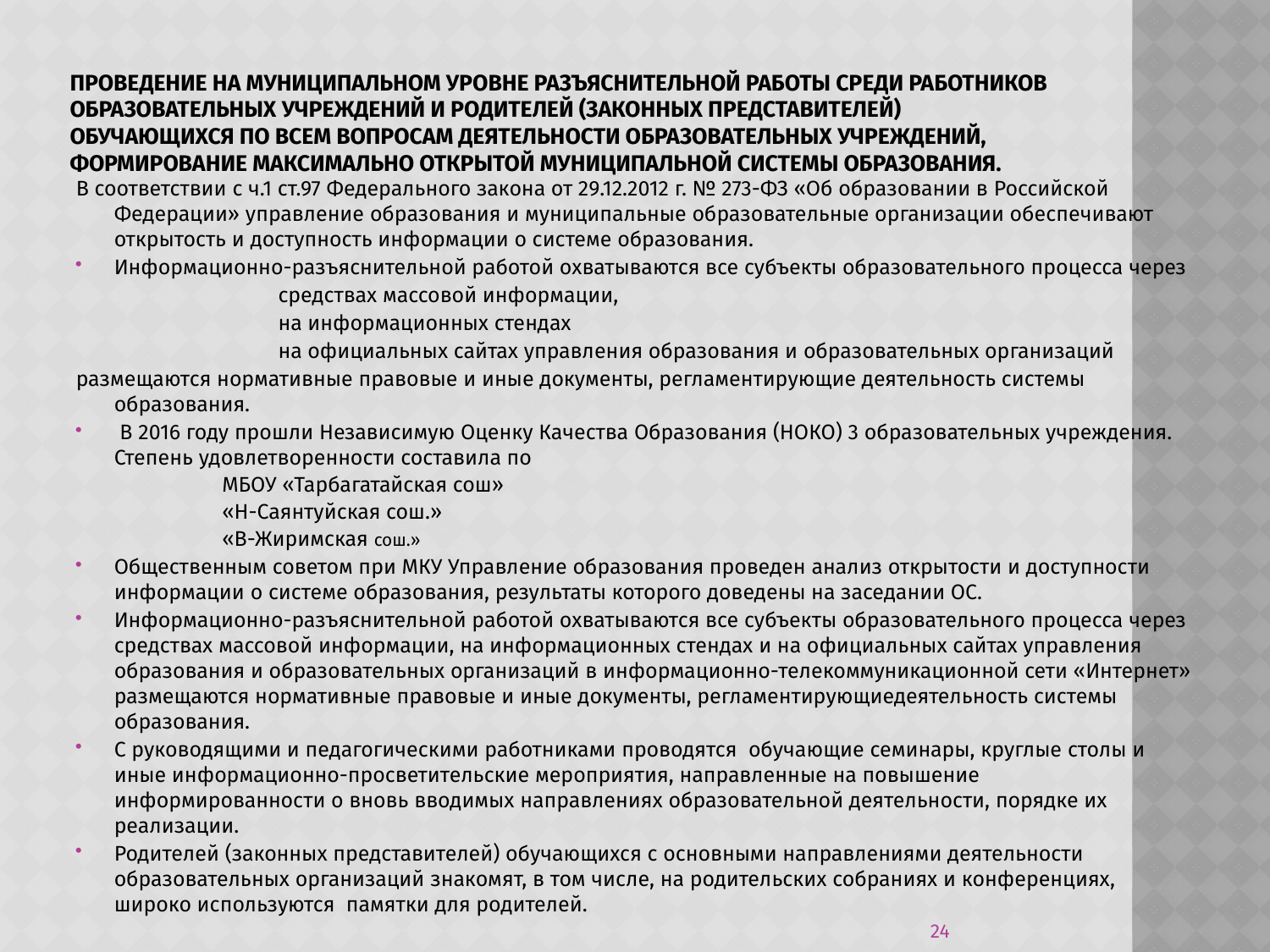

# Проведение на муниципальном уровне разъяснительной работы среди работников образовательных учреждений и родителей (законных представителей) обучающихся по всем вопросам деятельности образовательных учреждений, формирование максимально открытой муниципальной системы образования.
В соответствии с ч.1 ст.97 Федерального закона от 29.12.2012 г. № 273-ФЗ «Об образовании в Российской Федерации» управление образования и муниципальные образовательные организации обеспечивают открытость и доступность информации о системе образования.
Информационно-разъяснительной работой охватываются все субъекты образовательного процесса через
средствах массовой информации,
на информационных стендах
на официальных сайтах управления образования и образовательных организаций
размещаются нормативные правовые и иные документы, регламентирующие деятельность системы образования.
 В 2016 году прошли Независимую Оценку Качества Образования (НОКО) 3 образовательных учреждения. Степень удовлетворенности составила по
МБОУ «Тарбагатайская сош»
«Н-Саянтуйская сош.»
«В-Жиримская сош.»
Общественным советом при МКУ Управление образования проведен анализ открытости и доступности информации о системе образования, результаты которого доведены на заседании ОС.
Информационно-разъяснительной работой охватываются все субъекты образовательного процесса через средствах массовой информации, на информационных стендах и на официальных сайтах управления образования и образовательных организаций в информационно-телекоммуникационной сети «Интернет» размещаются нормативные правовые и иные документы, регламентирующиедеятельность системы образования.
С руководящими и педагогическими работниками проводятся  обучающие семинары, круглые столы и иные информационно-просветительские мероприятия, направленные на повышение информированности о вновь вводимых направлениях образовательной деятельности, порядке их реализации.
Родителей (законных представителей) обучающихся с основными направлениями деятельности образовательных организаций знакомят, в том числе, на родительских собраниях и конференциях, широко используются  памятки для родителей.
24